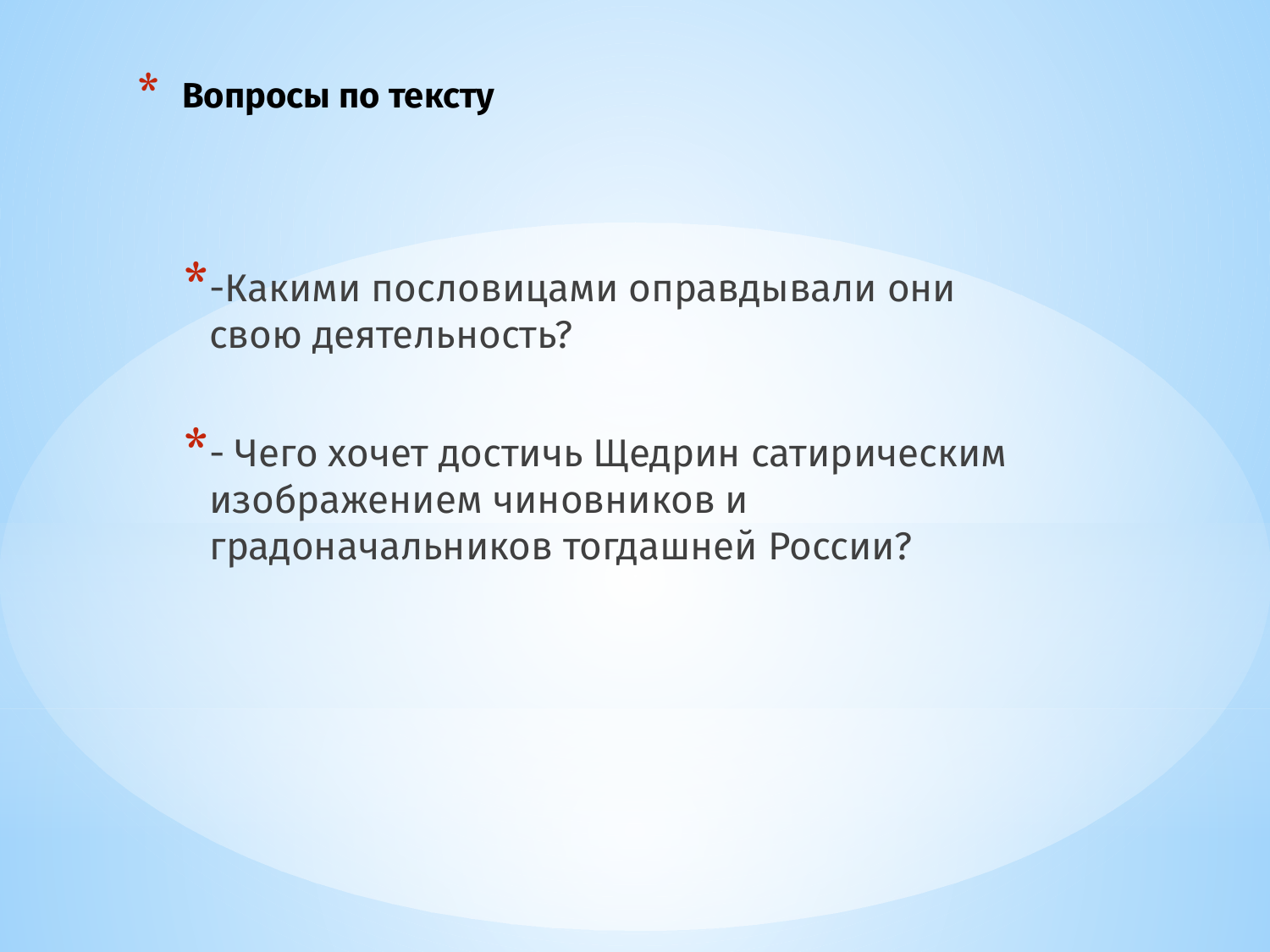

# Вопросы по тексту
-Какими пословицами оправдывали они свою деятельность?

- Чего хочет достичь Щедрин сатирическим изображением чиновников и градоначальников тогдашней России?